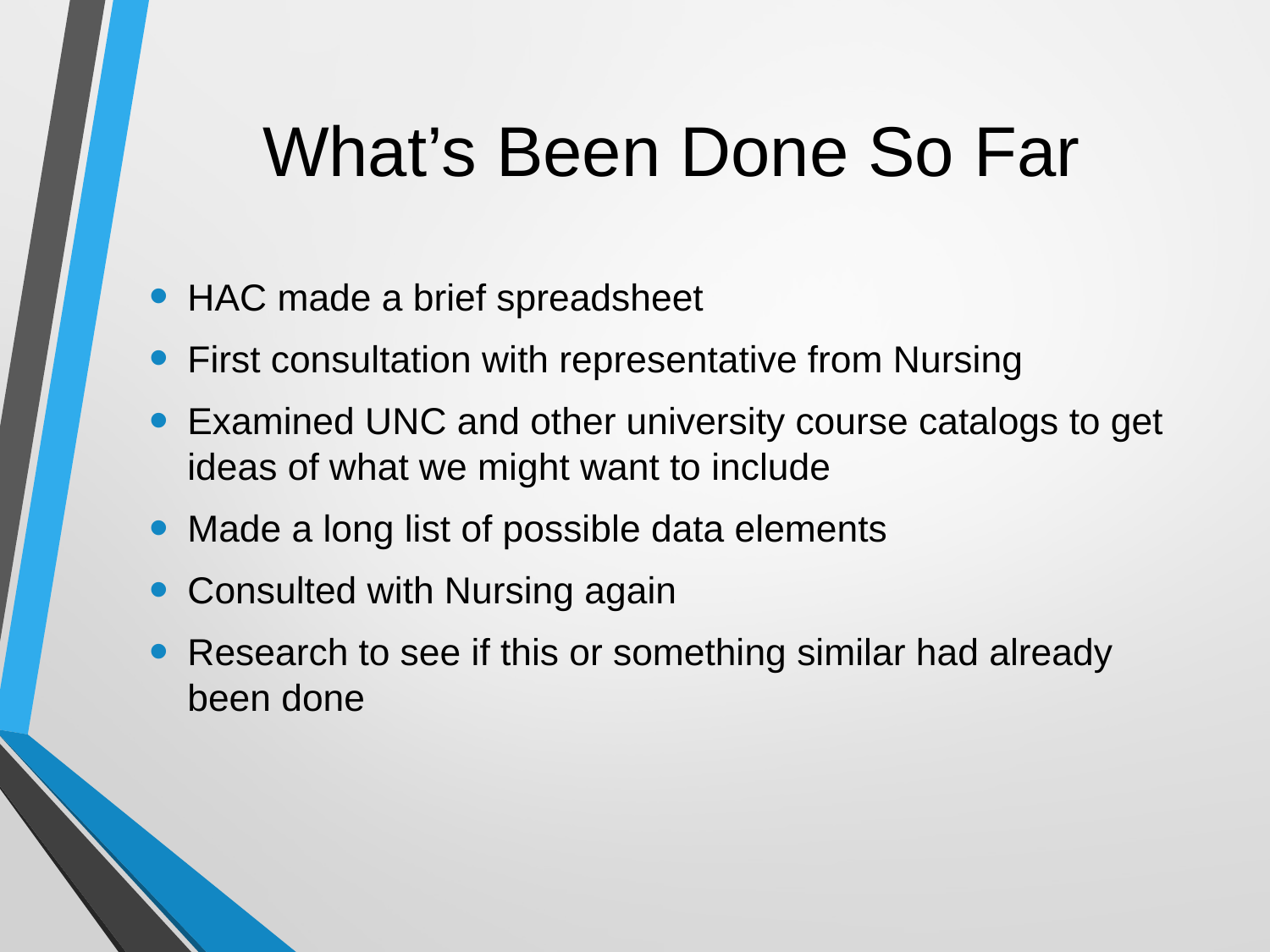

# What’s Been Done So Far
HAC made a brief spreadsheet
First consultation with representative from Nursing
Examined UNC and other university course catalogs to get ideas of what we might want to include
Made a long list of possible data elements
Consulted with Nursing again
Research to see if this or something similar had already been done